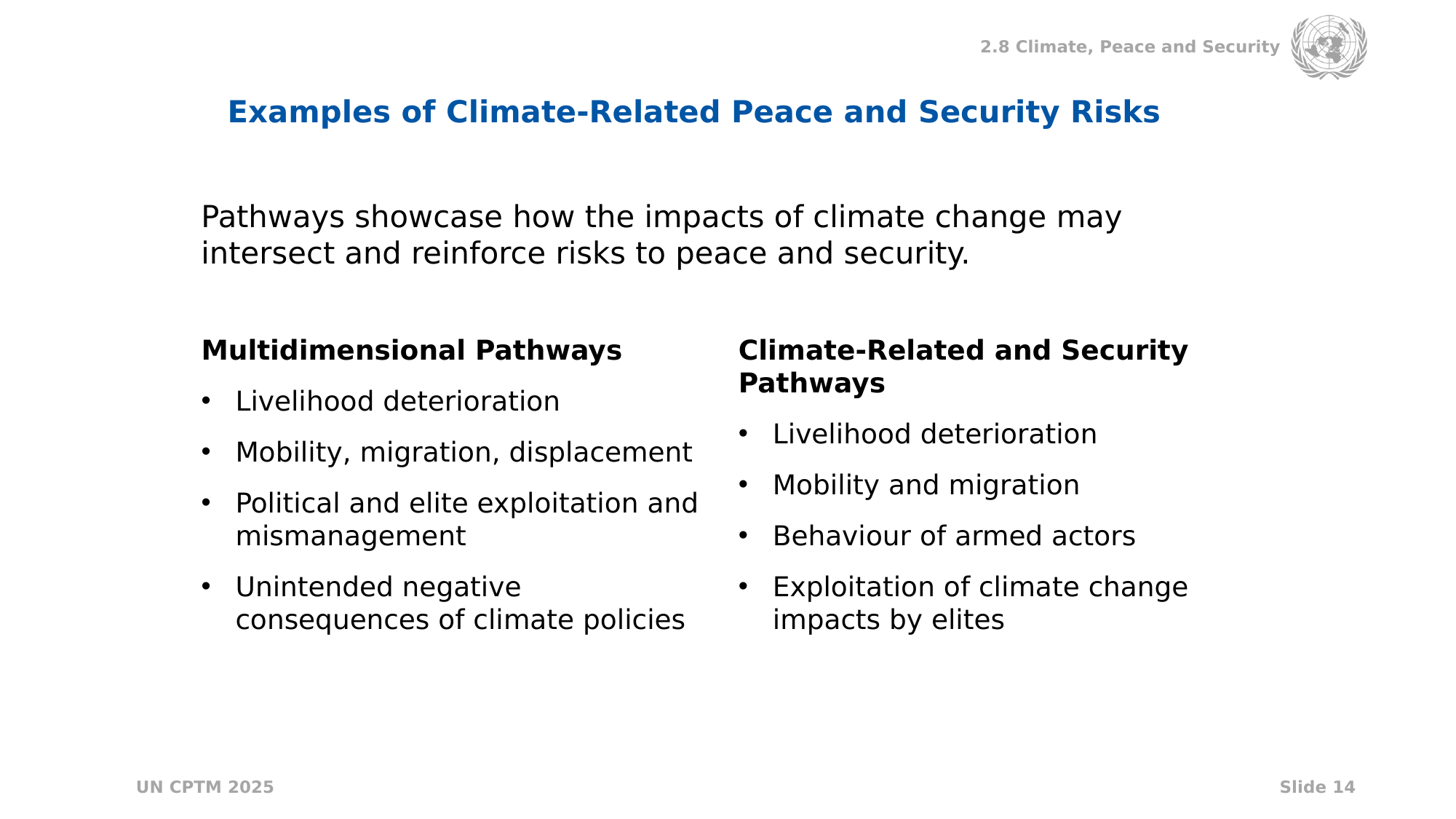

Examples of Climate-Related Peace and Security Risks
Pathways showcase how the impacts of climate change may intersect and reinforce risks to peace and security.

Multidimensional Pathways
Livelihood deterioration
Mobility, migration, displacement
Political and elite exploitation and mismanagement
Unintended negative consequences of climate policies
Climate-Related and Security Pathways
Livelihood deterioration
Mobility and migration
Behaviour of armed actors
Exploitation of climate change impacts by elites